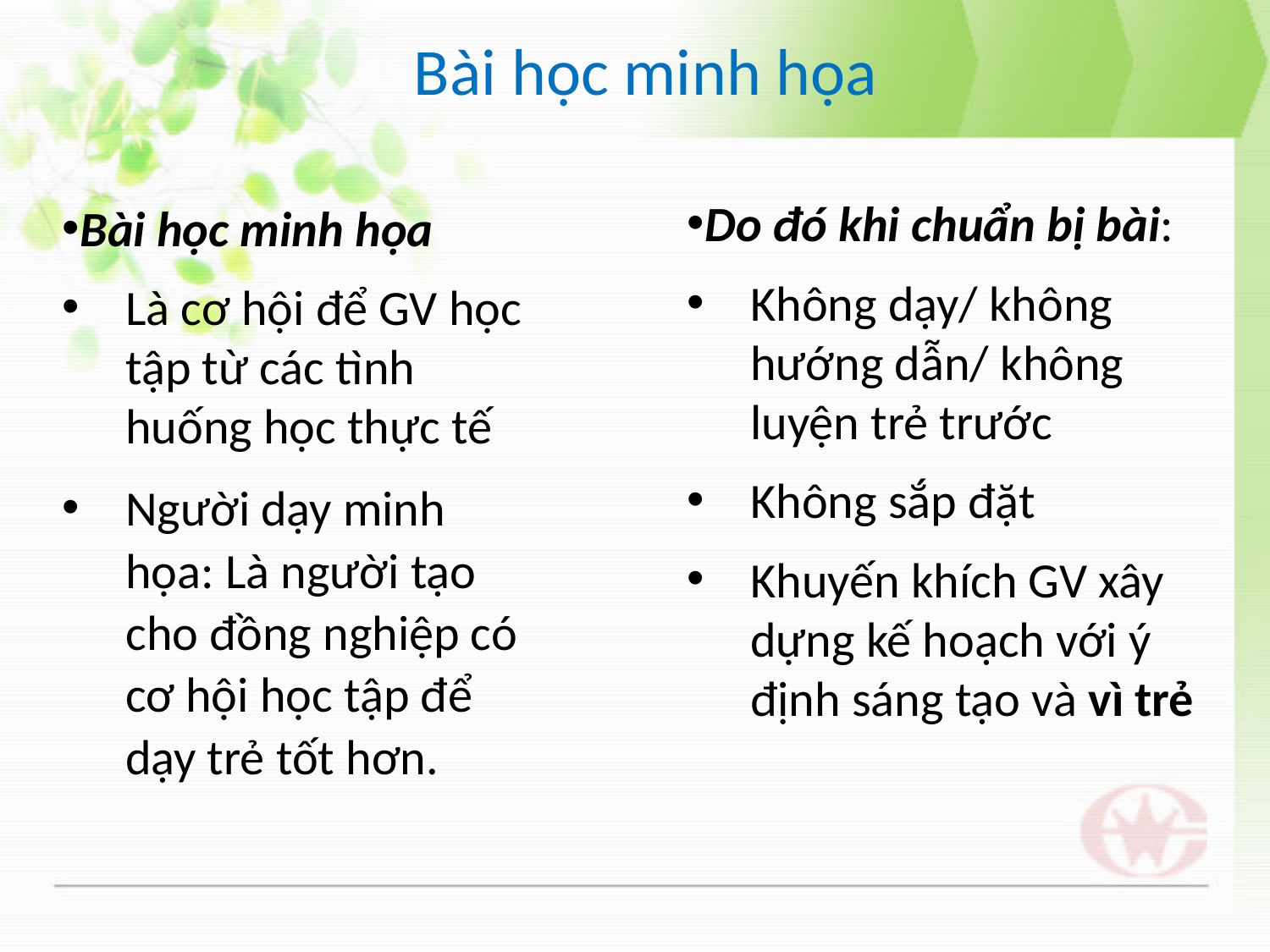

Bài học minh họa
Bài học minh họa
Là cơ hội để GV học tập từ các tình huống học thực tế
Người dạy minh họa: Là người tạo cho đồng nghiệp có cơ hội học tập để dạy trẻ tốt hơn.

Do đó khi chuẩn bị bài:
Không dạy/ không hướng dẫn/ không luyện trẻ trước
Không sắp đặt
Khuyến khích GV xây dựng kế hoạch với ý định sáng tạo và vì trẻ